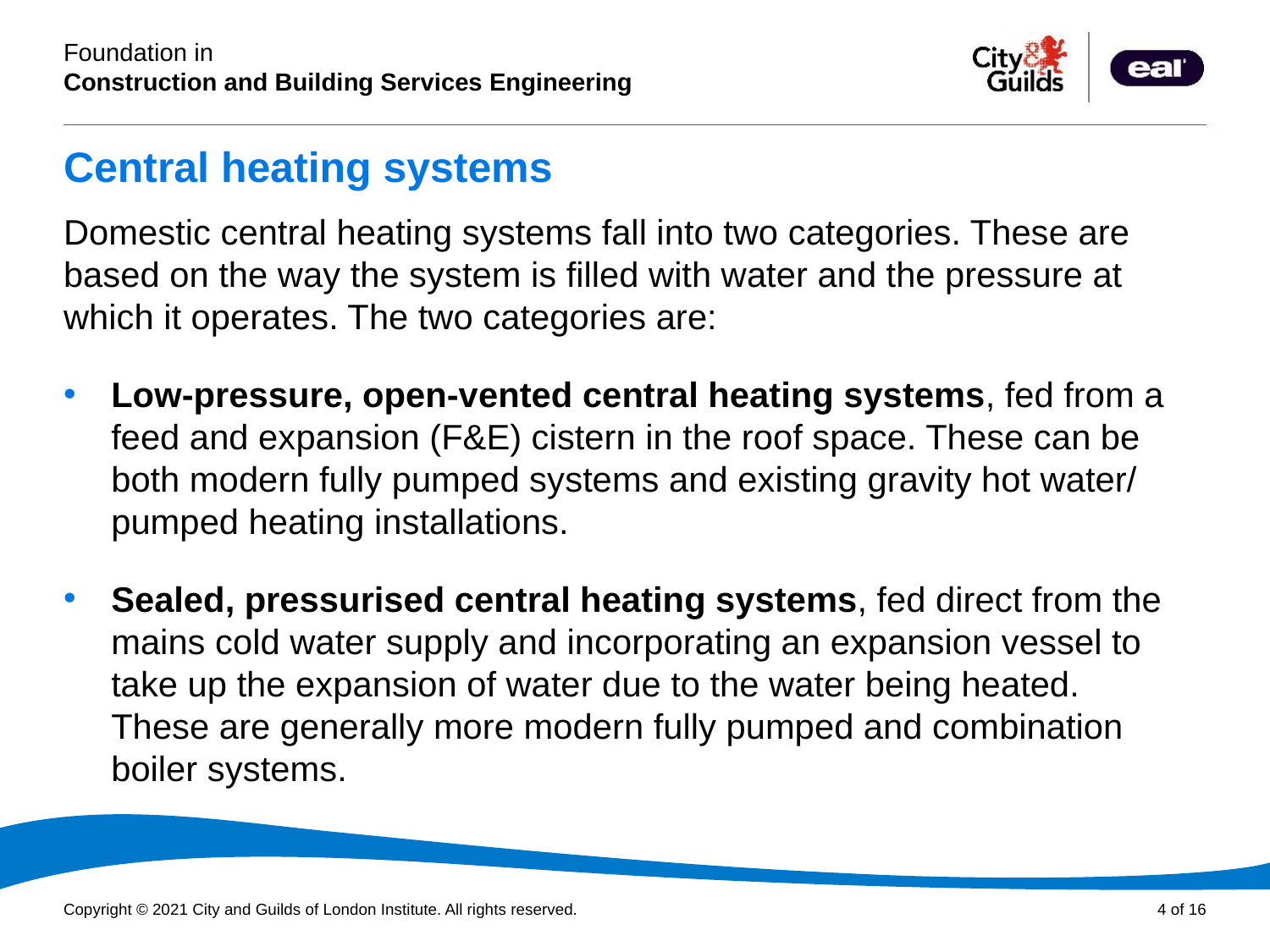

# Central heating systems
Domestic central heating systems fall into two categories. These are based on the way the system is filled with water and the pressure at which it operates. The two categories are:
Low-pressure, open-vented central heating systems, fed from a feed and expansion (F&E) cistern in the roof space. These can be both modern fully pumped systems and existing gravity hot water/ pumped heating installations.
Sealed, pressurised central heating systems, fed direct from the mains cold water supply and incorporating an expansion vessel to take up the expansion of water due to the water being heated. These are generally more modern fully pumped and combination boiler systems.